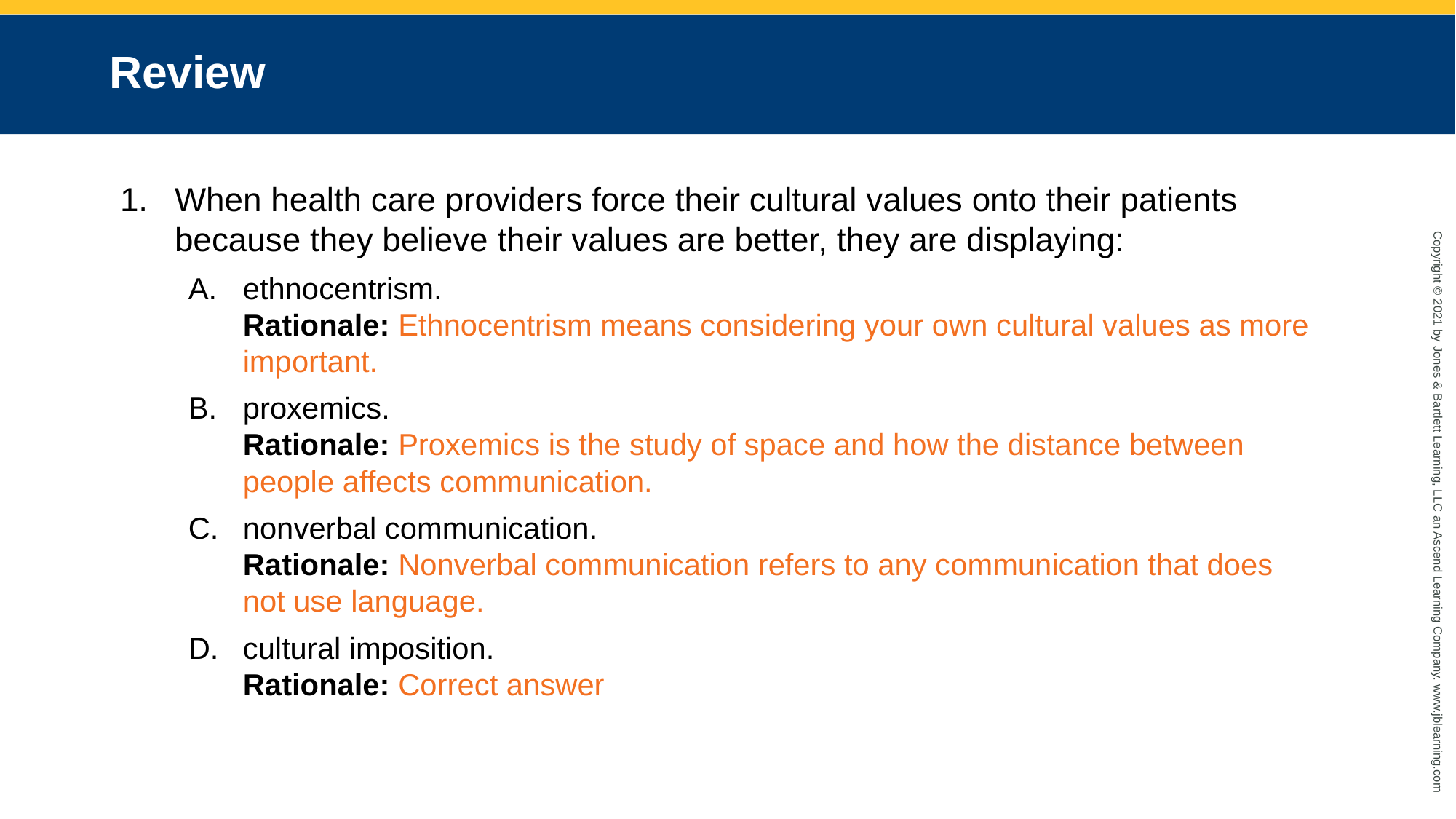

# Review
When health care providers force their cultural values onto their patients because they believe their values are better, they are displaying:
ethnocentrism.
Rationale: Ethnocentrism means considering your own cultural values as more important.
proxemics.
Rationale: Proxemics is the study of space and how the distance between people affects communication.
nonverbal communication.
Rationale: Nonverbal communication refers to any communication that does not use language.
cultural imposition.
Rationale: Correct answer